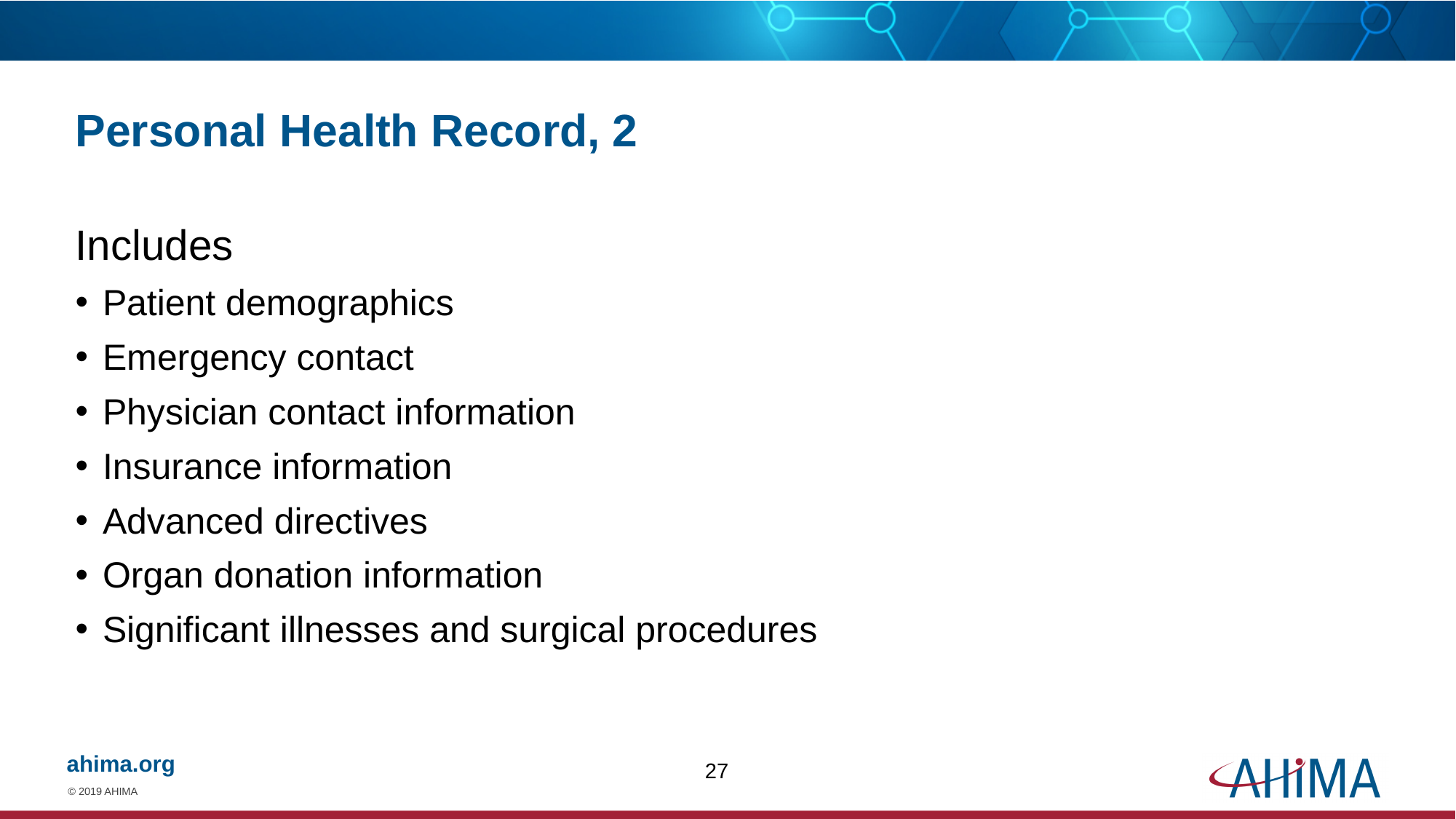

# Personal Health Record, 2
Includes
Patient demographics
Emergency contact
Physician contact information
Insurance information
Advanced directives
Organ donation information
Significant illnesses and surgical procedures